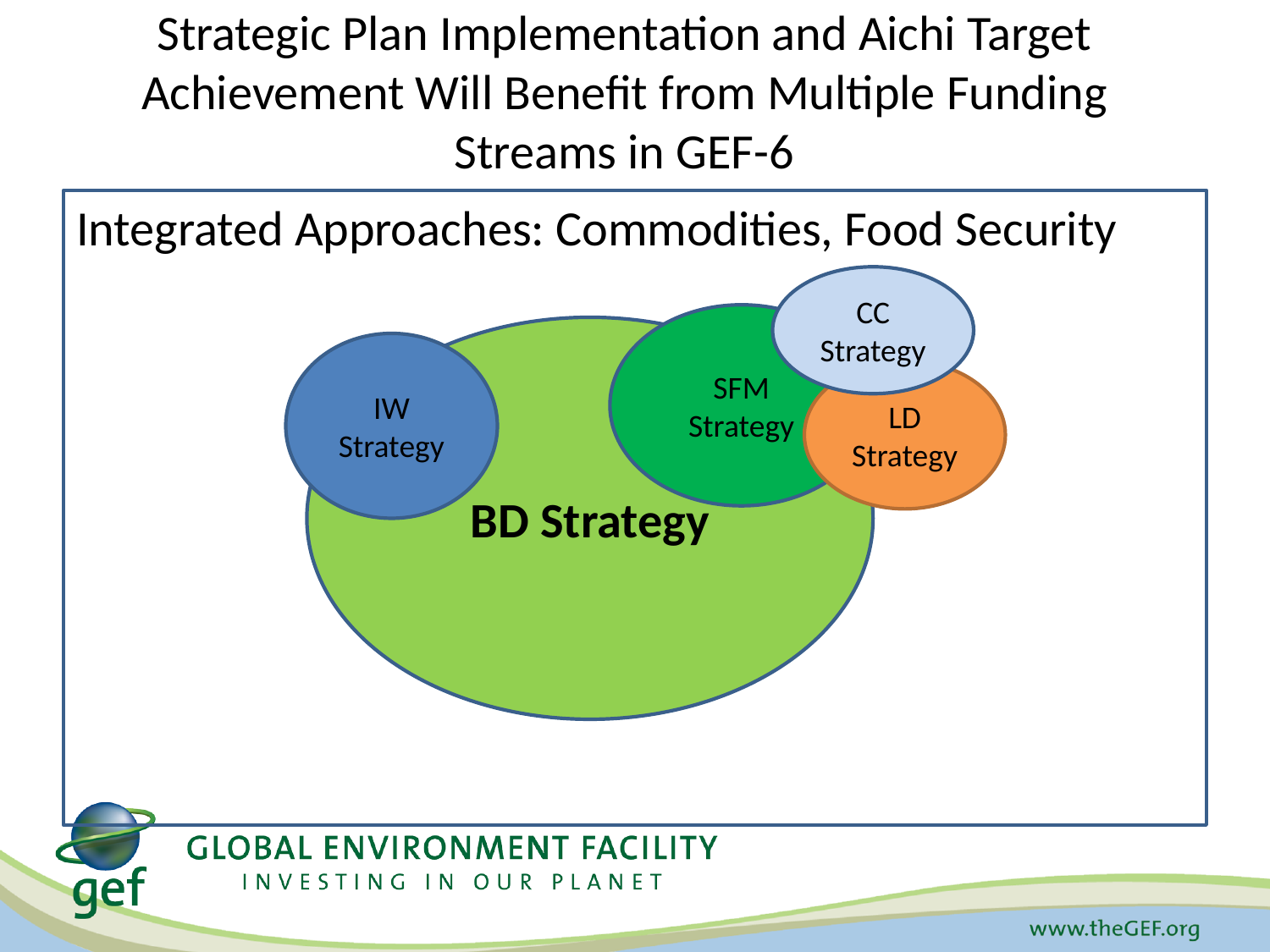

# Strategic Plan Implementation and Aichi Target Achievement Will Benefit from Multiple Funding Streams in GEF-6
Integrated Approaches: Commodities, Food Security

CC Strategy
SFM Strategy
BD Strategy
IW Strategy
LD Strategy